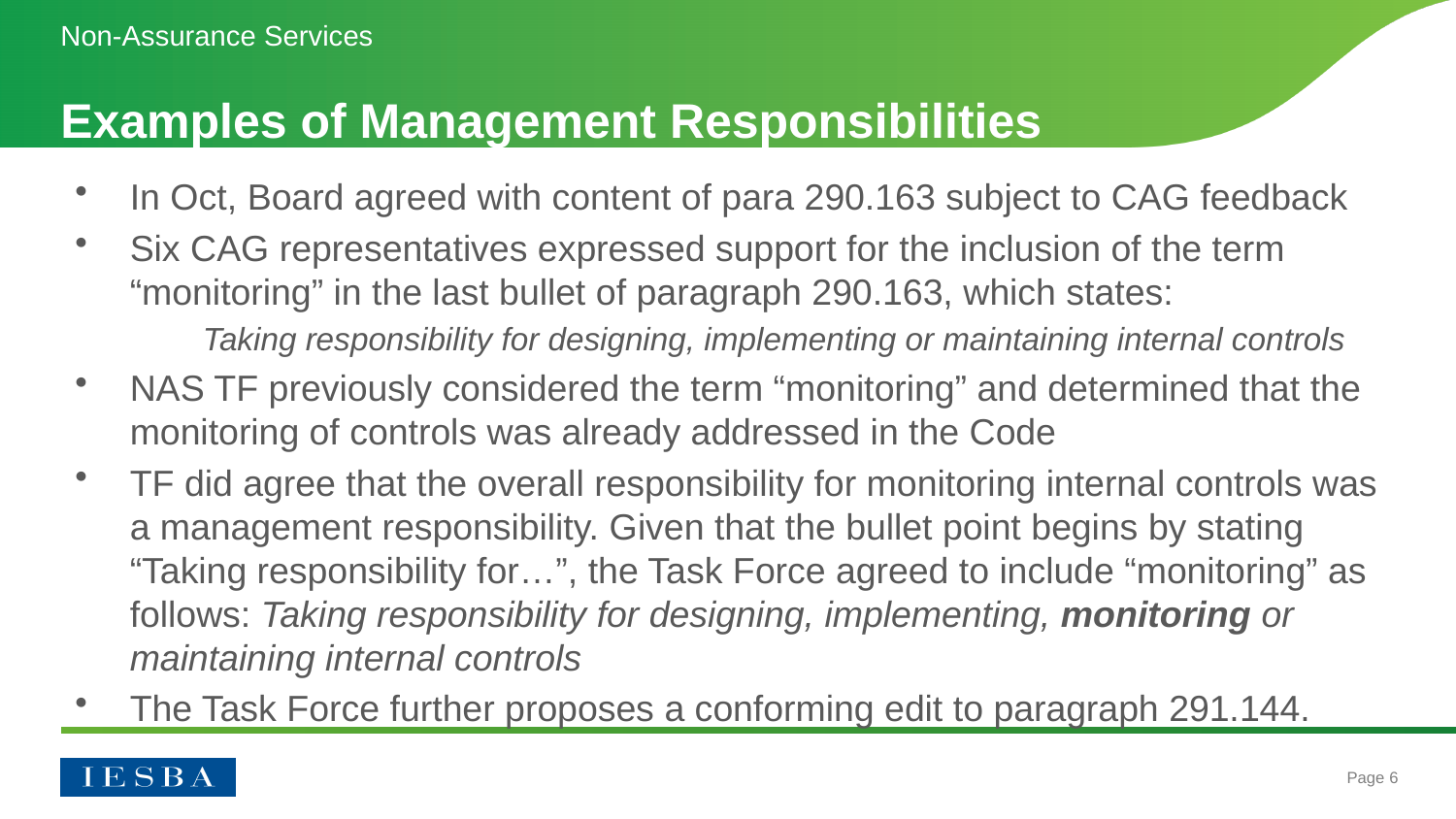

Non-Assurance Services

# Examples of Management Responsibilities
In Oct, Board agreed with content of para 290.163 subject to CAG feedback
Six CAG representatives expressed support for the inclusion of the term “monitoring” in the last bullet of paragraph 290.163, which states:
Taking responsibility for designing, implementing or maintaining internal controls
NAS TF previously considered the term “monitoring” and determined that the monitoring of controls was already addressed in the Code
TF did agree that the overall responsibility for monitoring internal controls was a management responsibility. Given that the bullet point begins by stating “Taking responsibility for…”, the Task Force agreed to include “monitoring” as follows: Taking responsibility for designing, implementing, monitoring or maintaining internal controls
The Task Force further proposes a conforming edit to paragraph 291.144.